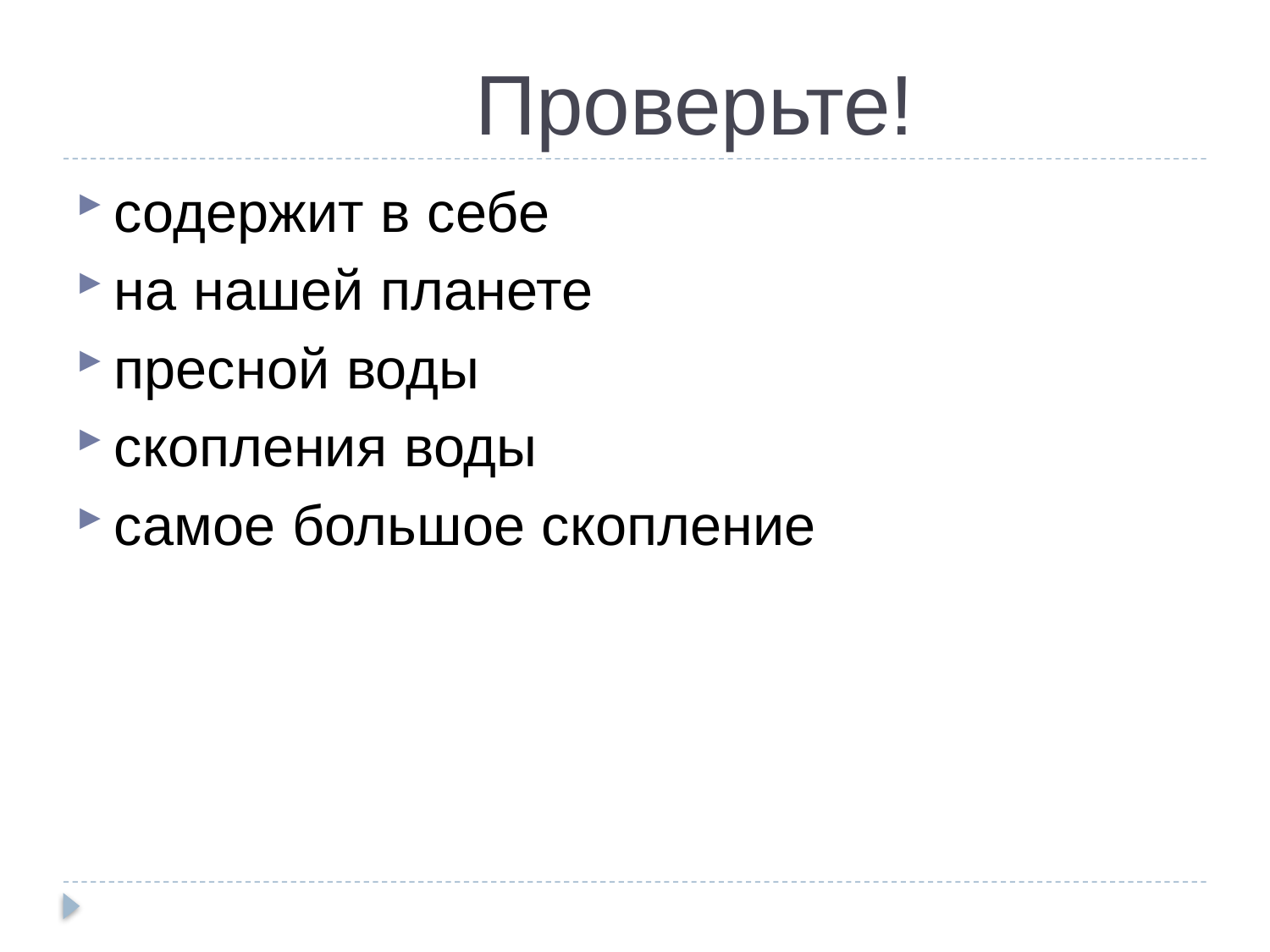

# Проверьте!
содержит в себе
на нашей планете
пресной воды
скопления воды
самое большое скопление